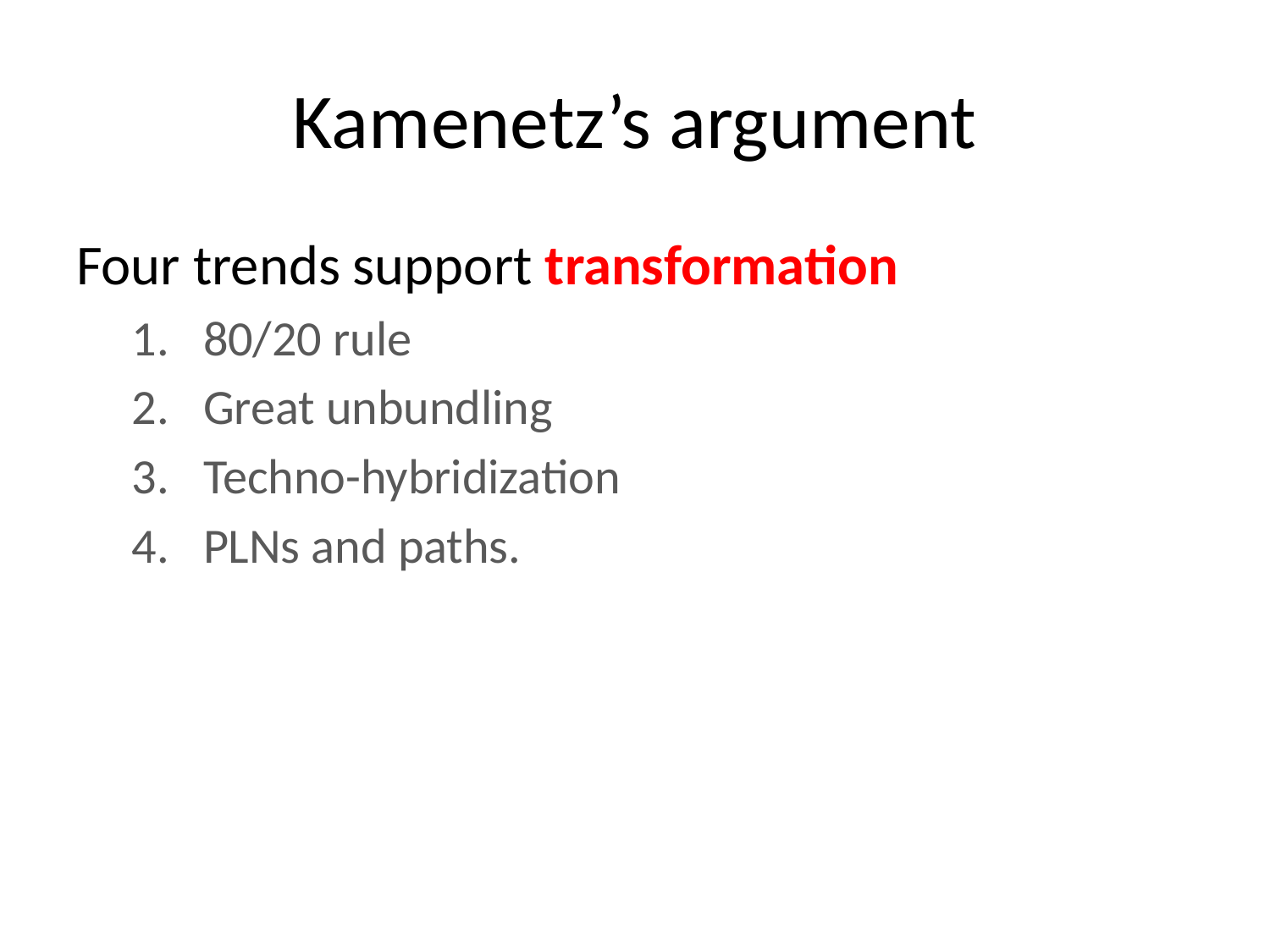

# Kamenetz’s argument
Four trends support transformation
80/20 rule
Great unbundling
Techno-hybridization
PLNs and paths.